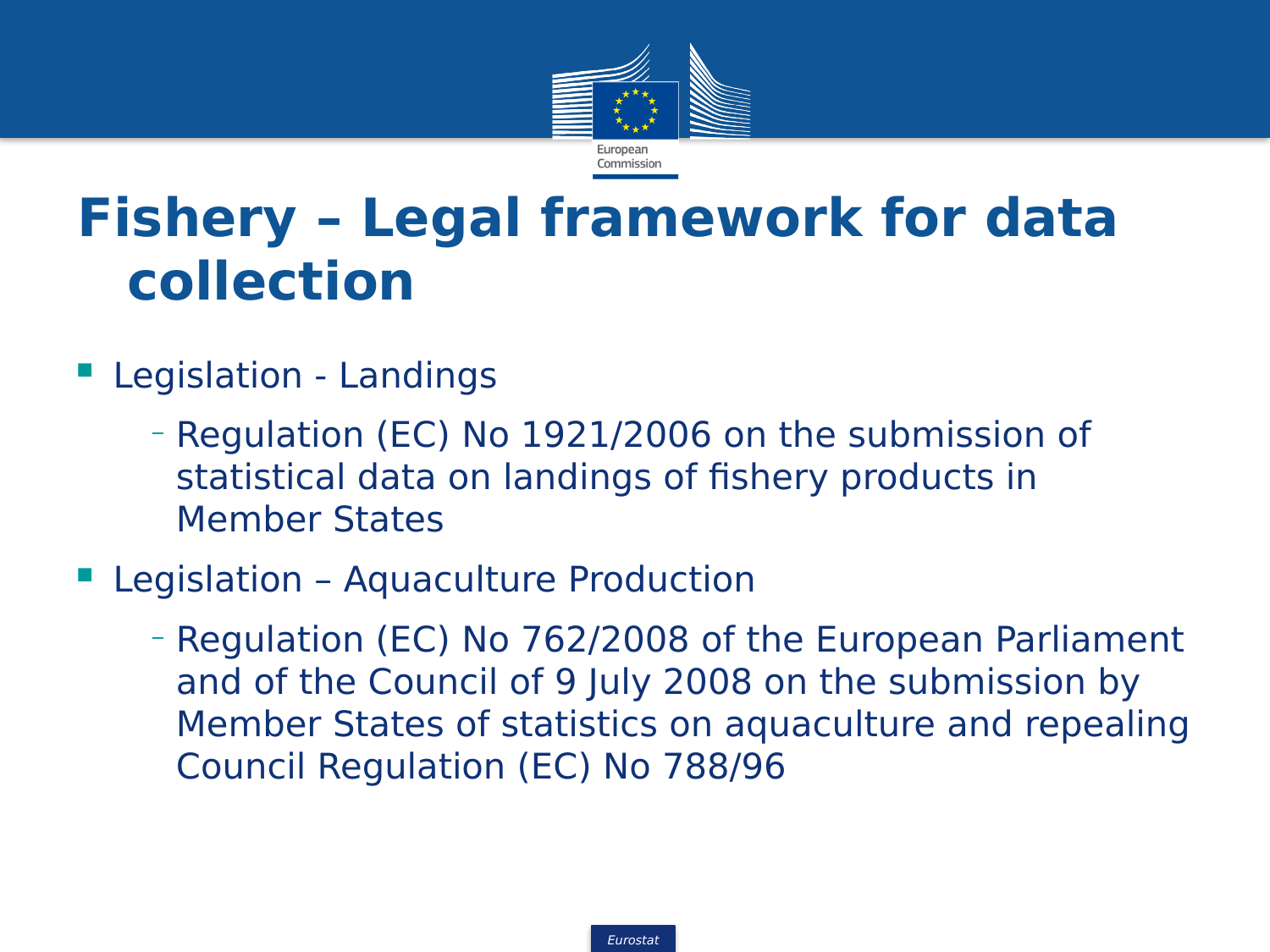

# Fishery – Legal framework for data collection
Legislation - Landings
Regulation (EC) No 1921/2006 on the submission of statistical data on landings of fishery products in Member States
Legislation – Aquaculture Production
Regulation (EC) No 762/2008 of the European Parliament and of the Council of 9 July 2008 on the submission by Member States of statistics on aquaculture and repealing Council Regulation (EC) No 788/96